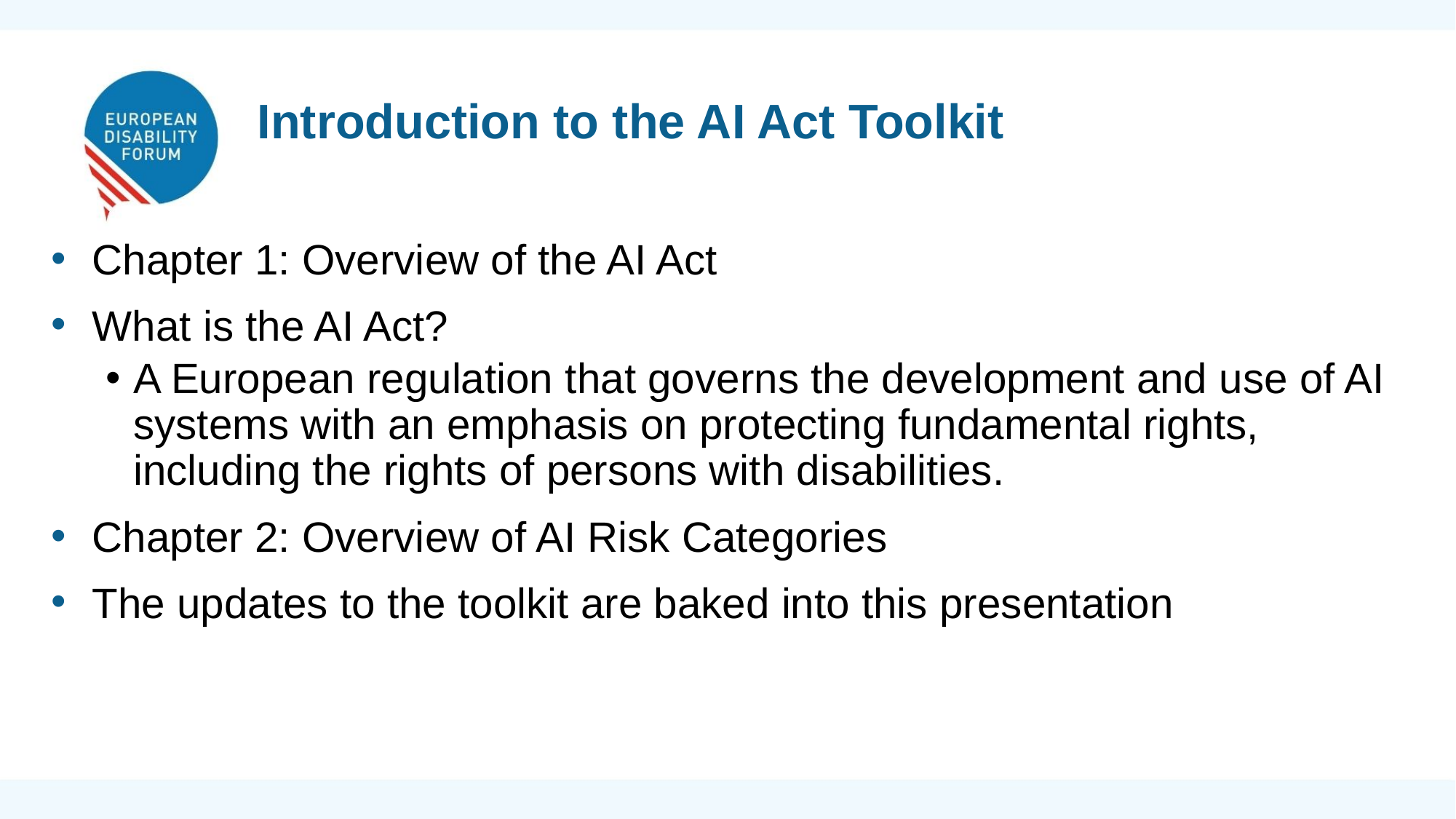

Introduction to the AI Act Toolkit
Chapter 1: Overview of the AI Act
What is the AI Act?
A European regulation that governs the development and use of AI systems with an emphasis on protecting fundamental rights, including the rights of persons with disabilities.
Chapter 2: Overview of AI Risk Categories
The updates to the toolkit are baked into this presentation